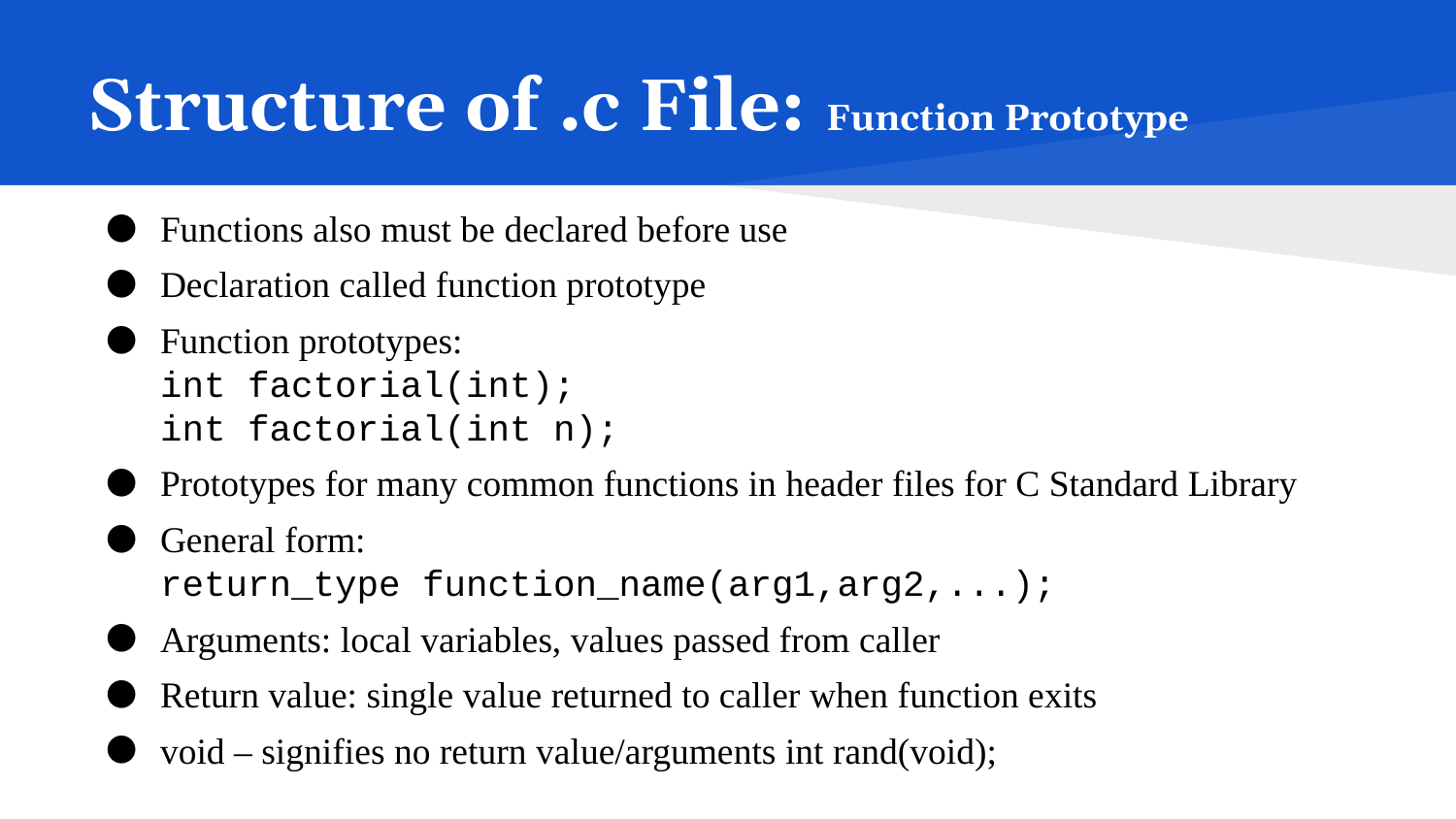

# Structure of .c File: Function Prototype
Functions also must be declared before use
Declaration called function prototype
Function prototypes:
int factorial(int);
int factorial(int n);
Prototypes for many common functions in header files for C Standard Library
General form:
return_type function_name(arg1,arg2,...);
Arguments: local variables, values passed from caller
Return value: single value returned to caller when function exits
void – signifies no return value/arguments int rand(void);